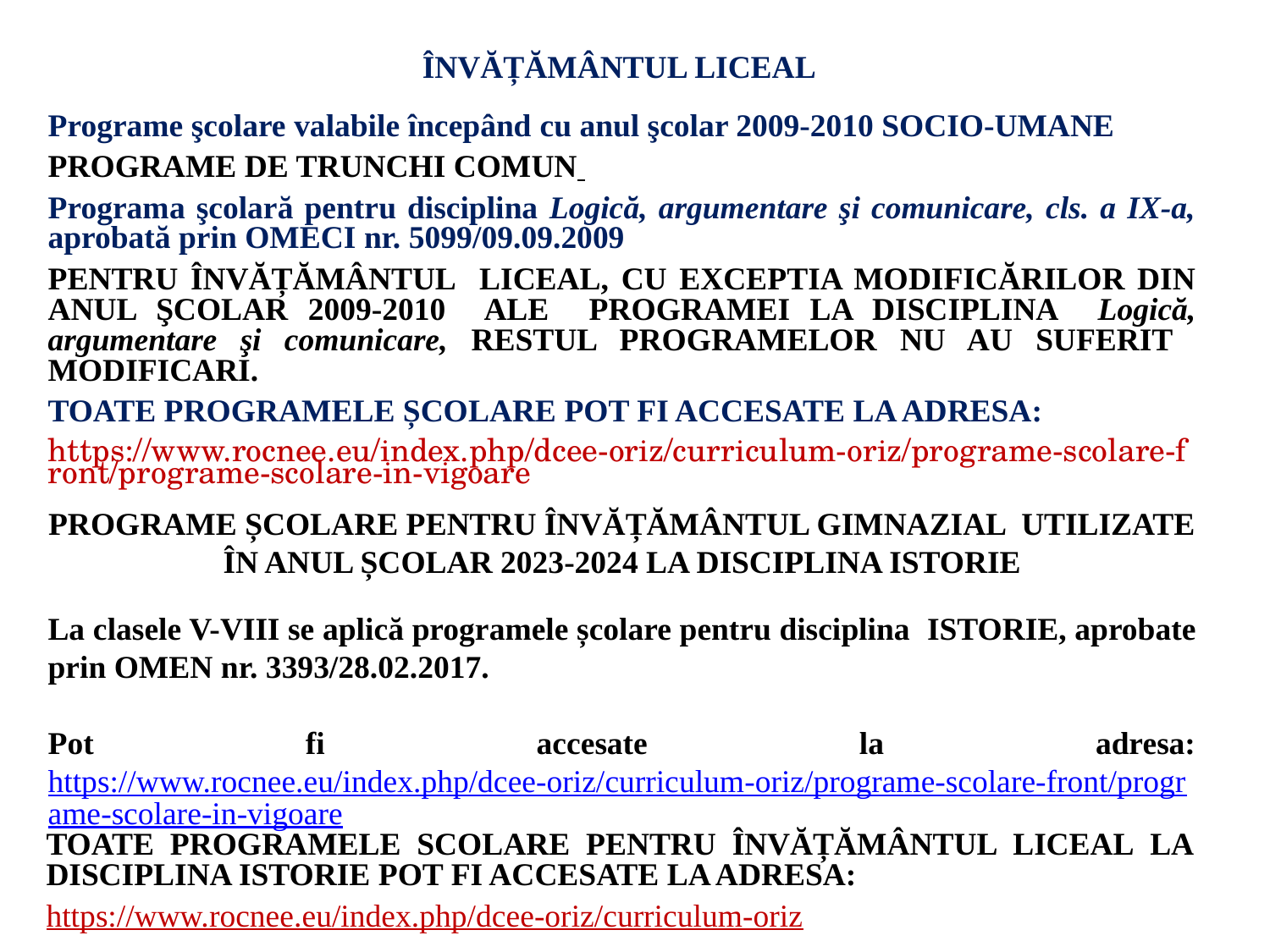

ÎNVĂȚĂMÂNTUL LICEAL
Programe şcolare valabile începând cu anul şcolar 2009-2010 SOCIO-UMANE
PROGRAME DE TRUNCHI COMUN
Programa şcolară pentru disciplina Logică, argumentare şi comunicare, cls. a IX-a, aprobată prin OMECI nr. 5099/09.09.2009
PENTRU ÎNVĂȚĂMÂNTUL  LICEAL, CU EXCEPTIA MODIFICĂRILOR DIN ANUL ŞCOLAR 2009-2010  ALE  PROGRAMEI LA DISCIPLINA  Logică, argumentare şi comunicare, RESTUL PROGRAMELOR NU AU SUFERIT  MODIFICARI.
TOATE PROGRAMELE ȘCOLARE POT FI ACCESATE LA ADRESA:
https://www.rocnee.eu/index.php/dcee-oriz/curriculum-oriz/programe-scolare-front/programe-scolare-in-vigoare
PROGRAME ȘCOLARE PENTRU ÎNVĂȚĂMÂNTUL GIMNAZIAL  UTILIZATE ÎN ANUL ȘCOLAR 2023-2024 LA DISCIPLINA ISTORIE

La clasele V-VIII se aplică programele școlare pentru disciplina  ISTORIE, aprobate prin OMEN nr. 3393/28.02.2017.

Pot fi accesate la adresa: https://www.rocnee.eu/index.php/dcee-oriz/curriculum-oriz/programe-scolare-front/programe-scolare-in-vigoare
10
TOATE PROGRAMELE SCOLARE PENTRU ÎNVĂȚĂMÂNTUL LICEAL LA DISCIPLINA ISTORIE POT FI ACCESATE LA ADRESA:
https://www.rocnee.eu/index.php/dcee-oriz/curriculum-oriz